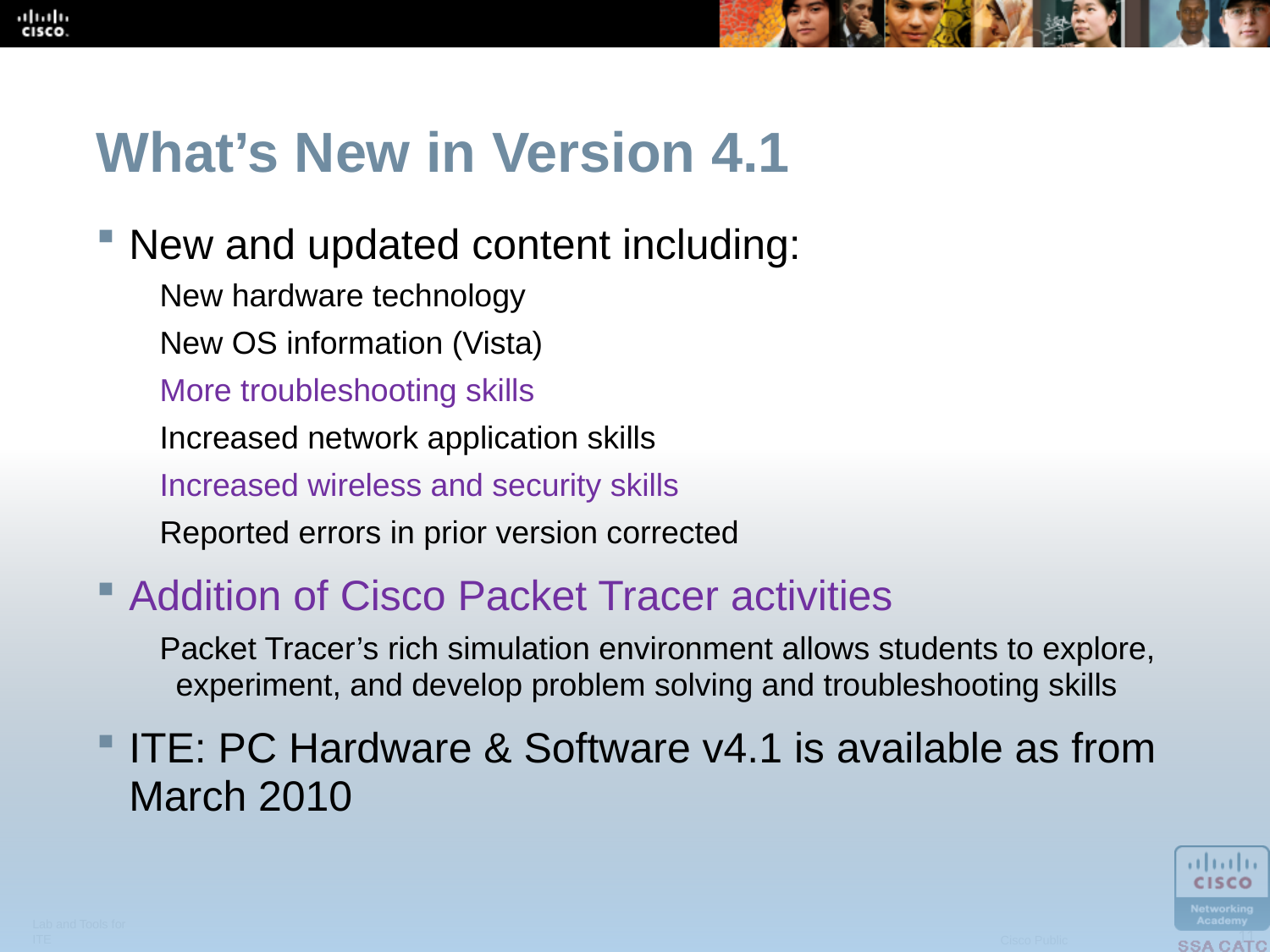

# What’s New in Version 4.1
New and updated content including:
New hardware technology
New OS information (Vista)
More troubleshooting skills
Increased network application skills
Increased wireless and security skills
Reported errors in prior version corrected
Addition of Cisco Packet Tracer activities
Packet Tracer’s rich simulation environment allows students to explore, experiment, and develop problem solving and troubleshooting skills
ITE: PC Hardware & Software v4.1 is available as from March 2010